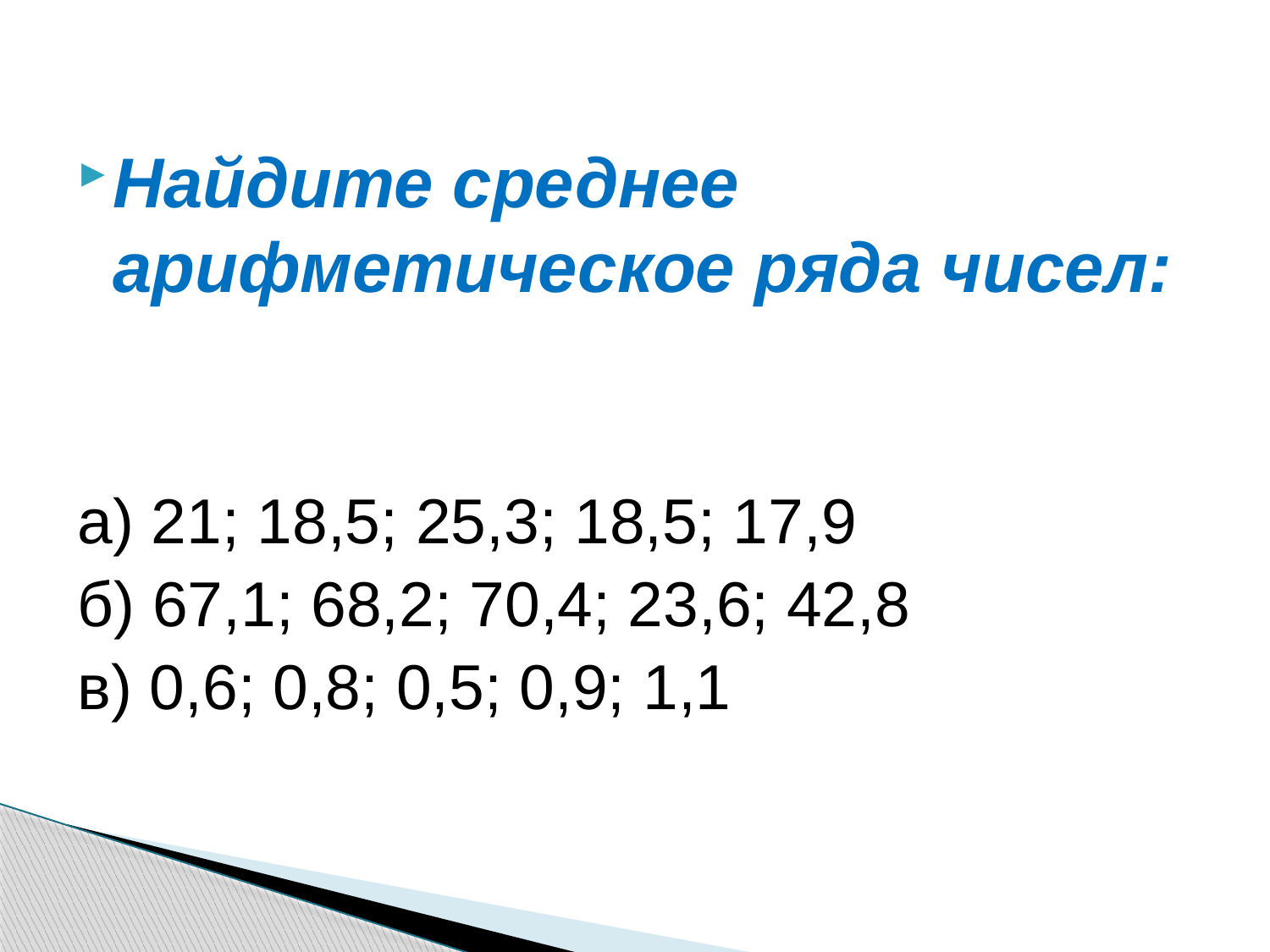

Найдите среднее арифметическое ряда чисел:

а) 21; 18,5; 25,3; 18,5; 17,9
б) 67,1; 68,2; 70,4; 23,6; 42,8
в) 0,6; 0,8; 0,5; 0,9; 1,1